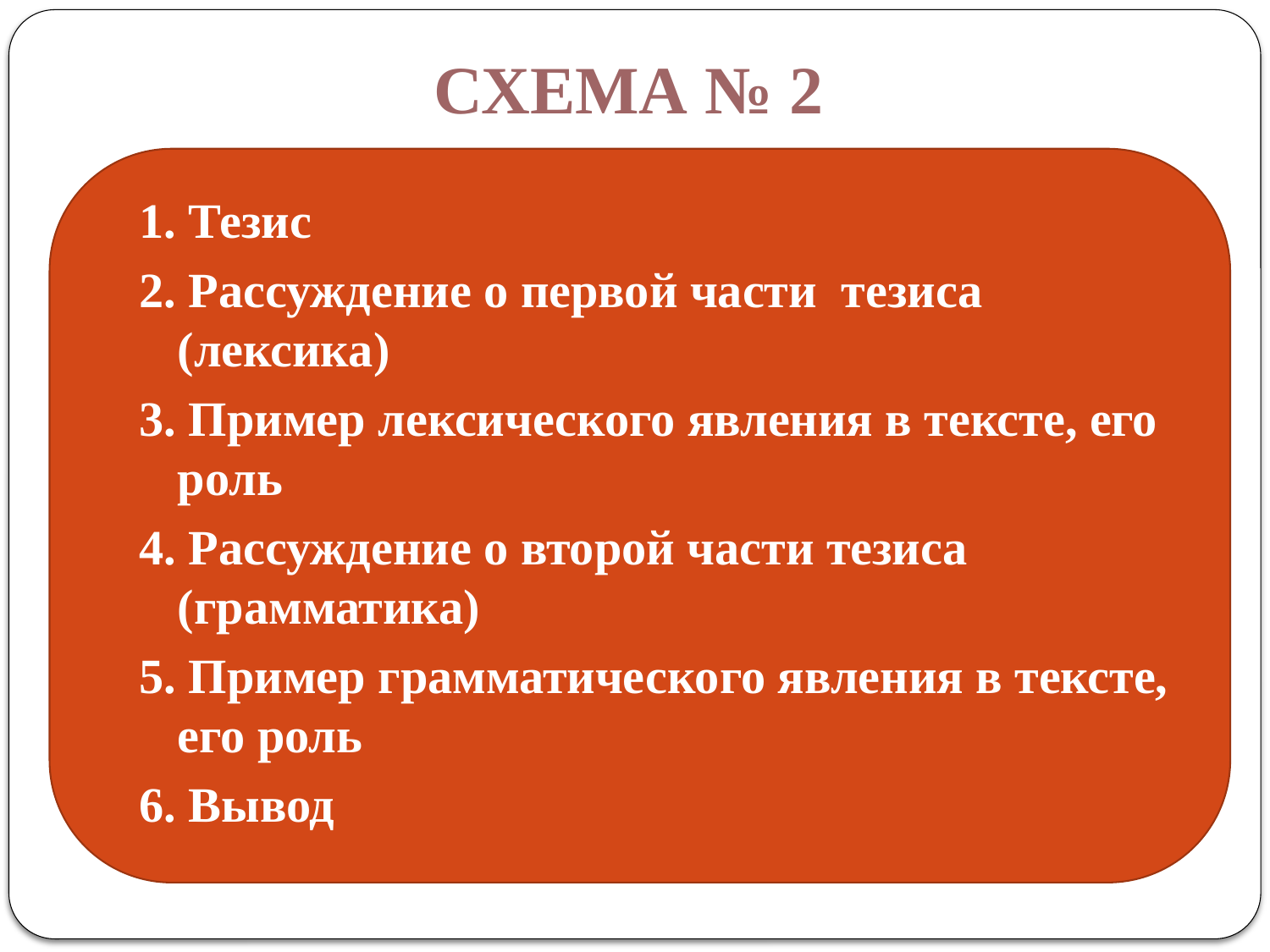

# СХЕМА № 2

1. Тезис
2. Рассуждение о первой части  тезиса (лексика)
3. Пример лексического явления в тексте, его роль
4. Рассуждение о второй части тезиса (грамматика)
5. Пример грамматического явления в тексте, его роль
6. Вывод